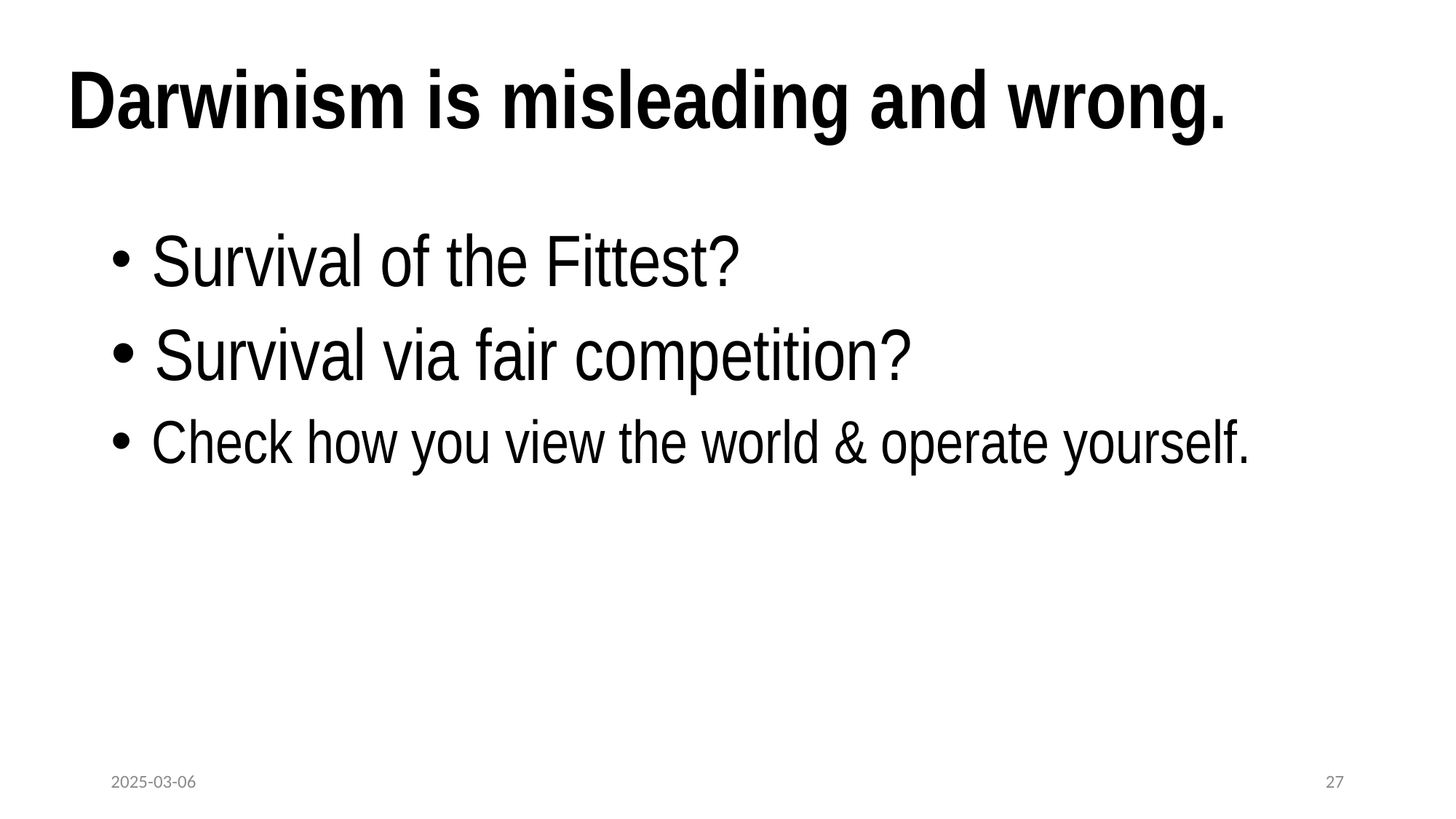

# Darwinism is misleading and wrong.
 Survival of the Fittest?
 Survival via fair competition?
 Check how you view the world & operate yourself.

2025-03-06
27